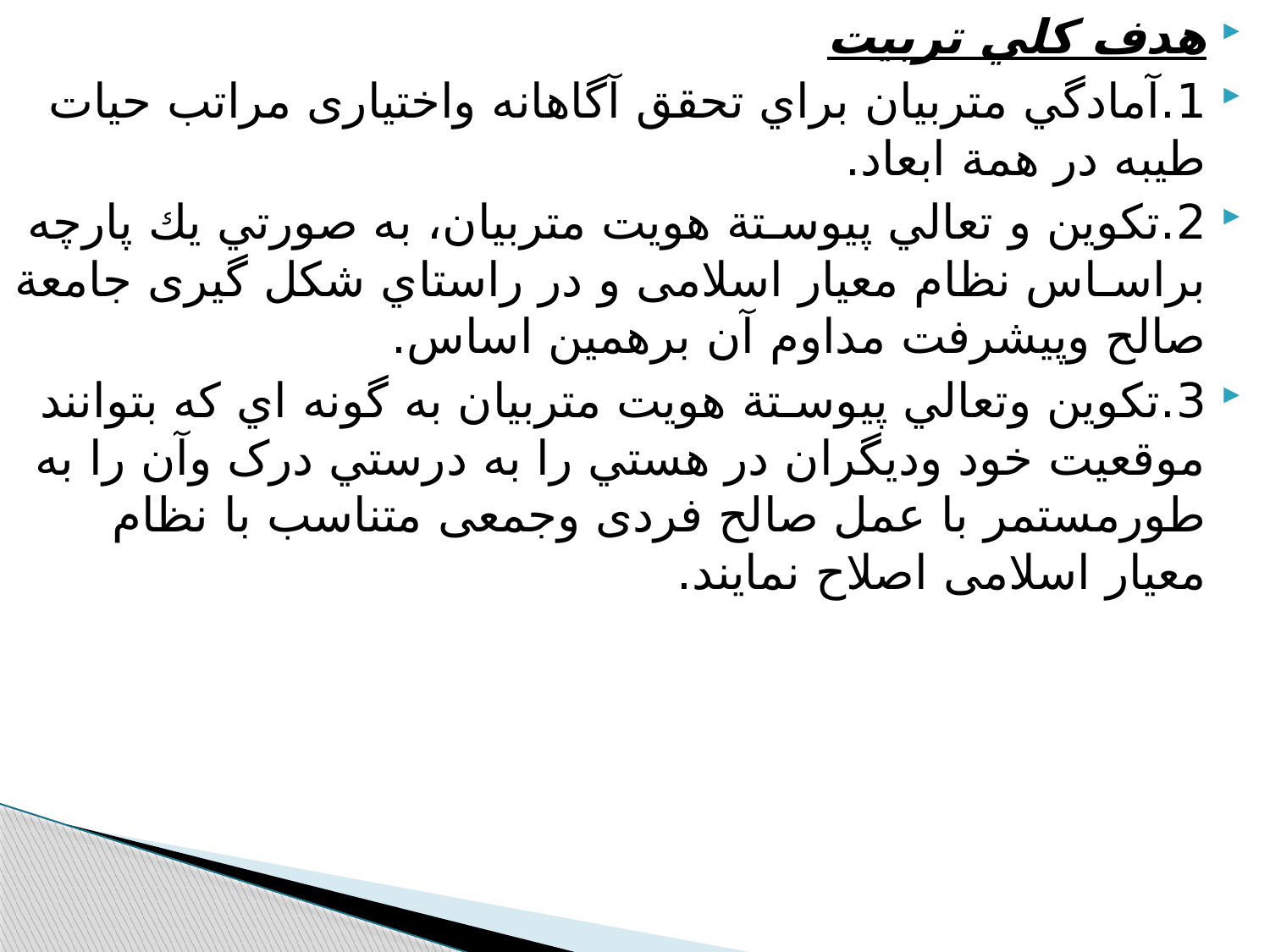

هدف كلي تربيت
1.آمادگي متربيان براي تحقق آگاهانه واختياری مراتب حيات طيبه در همة ابعاد.
2.تکوين و تعالي پيوسـتة هويت متربيان، به صورتي يك پارچه براسـاس نظام معيار اسلامی و در راستاي شکل گيری جامعة صالح وپيشرفت مداوم آن برهمين اساس.
3.تکوين وتعالي پيوسـتة هويت متربيان به گونه اي که بتوانند موقعيت خود وديگران در هستي را به درستي درک وآن را به طورمستمر با عمل صالح فردی وجمعی متناسب با نظام معيار اسلامی اصلاح نمايند.